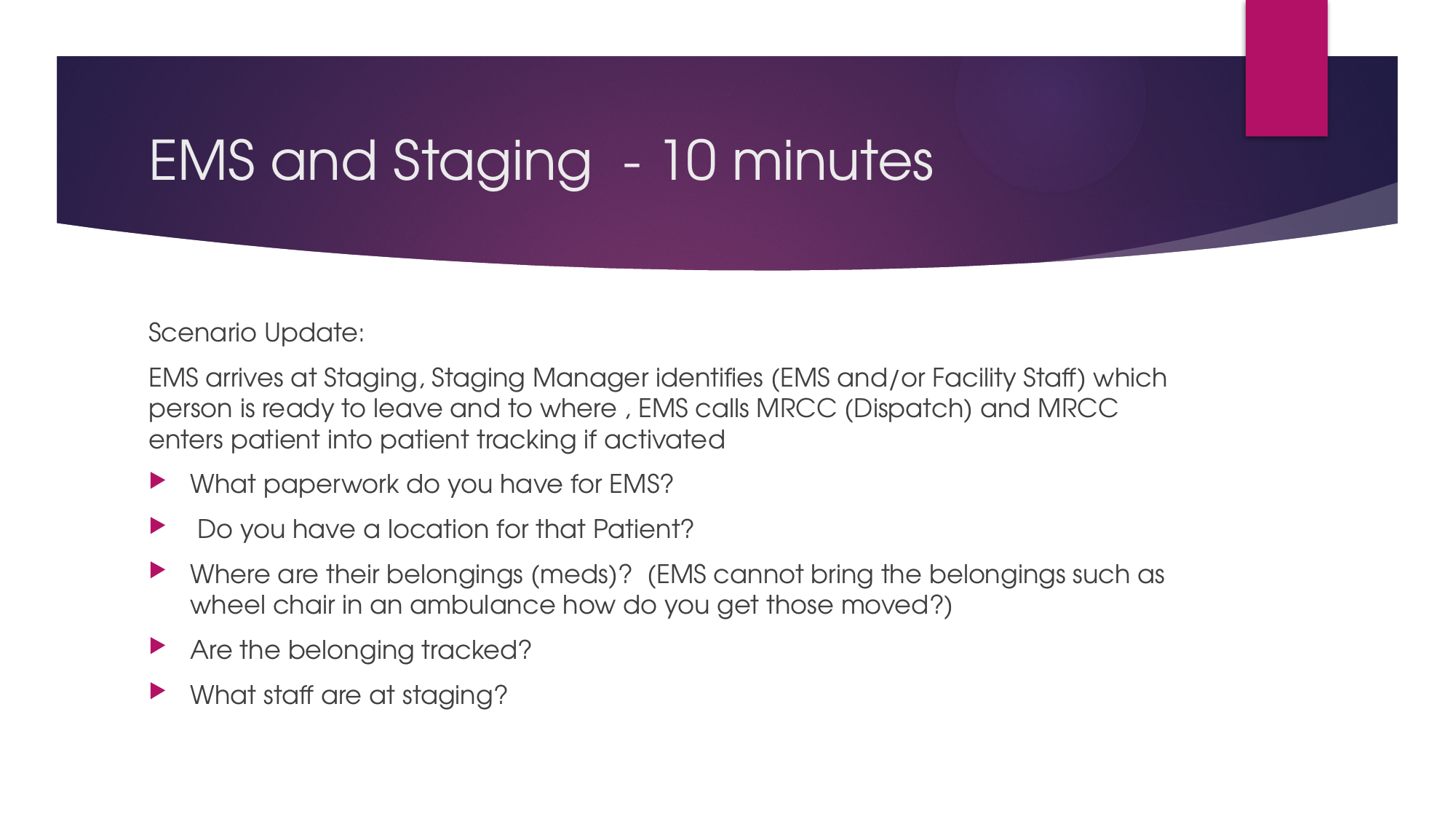

# EMS and Staging  - 10 minutes
Scenario Update:
EMS arrives at Staging, Staging Manager identifies (EMS and/or Facility Staff) which person is ready to leave and to where , EMS calls MRCC (Dispatch) and MRCC enters patient into patient tracking if activated
What paperwork do you have for EMS?
 Do you have a location for that Patient?
Where are their belongings (meds)?  (EMS cannot bring the belongings such as wheel chair in an ambulance how do you get those moved?)
Are the belonging tracked?
What staff are at staging?